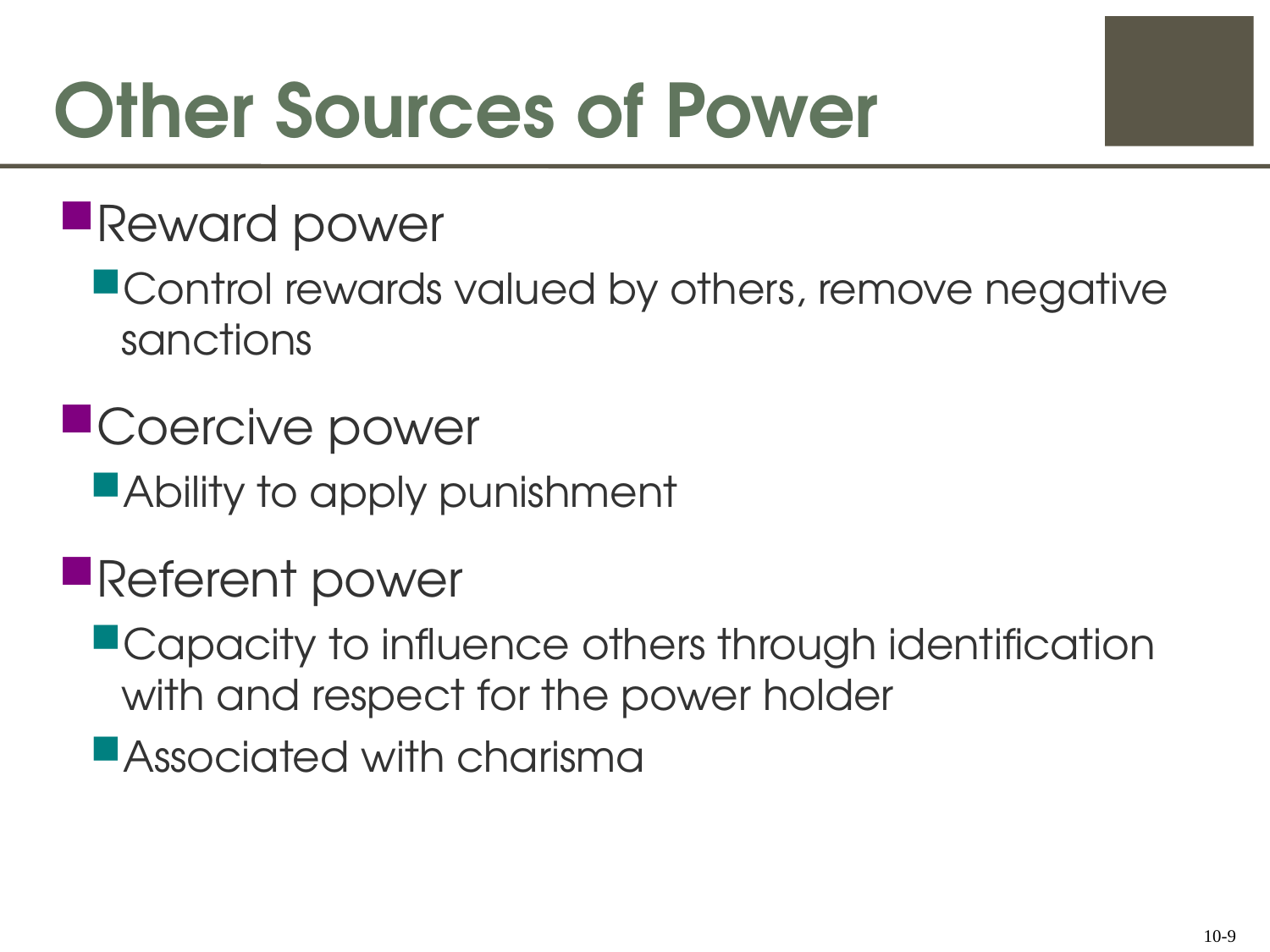

# Other Sources of Power
Reward power
Control rewards valued by others, remove negative sanctions
Coercive power
Ability to apply punishment
Referent power
Capacity to influence others through identification with and respect for the power holder
Associated with charisma